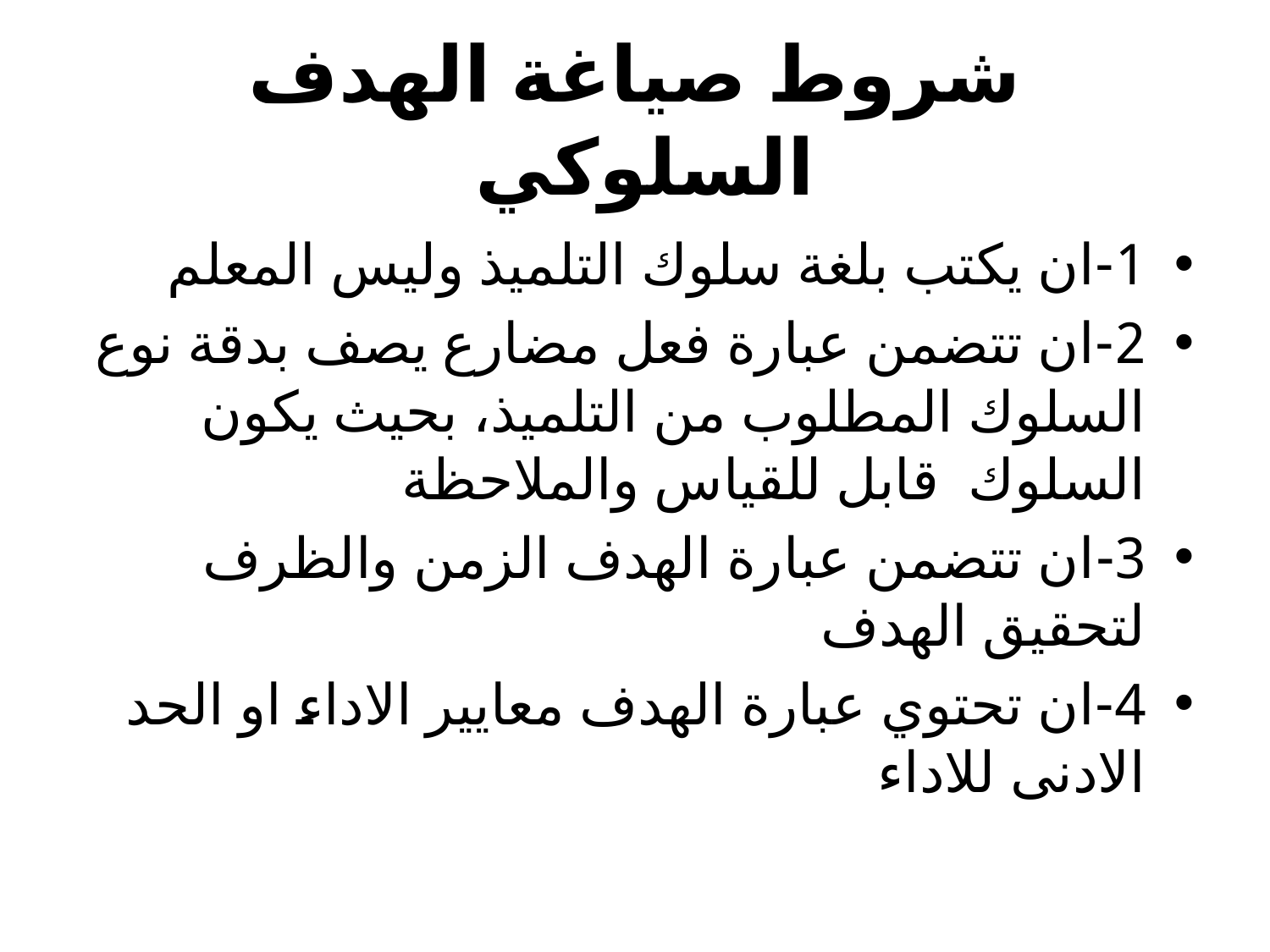

# شروط صياغة الهدف السلوكي
1-ان يكتب بلغة سلوك التلميذ وليس المعلم
2-ان تتضمن عبارة فعل مضارع يصف بدقة نوع السلوك المطلوب من التلميذ، بحيث يكون السلوك  قابل للقياس والملاحظة
3-ان تتضمن عبارة الهدف الزمن والظرف لتحقيق الهدف
4-ان تحتوي عبارة الهدف معايير الاداء او الحد الادنى للاداء